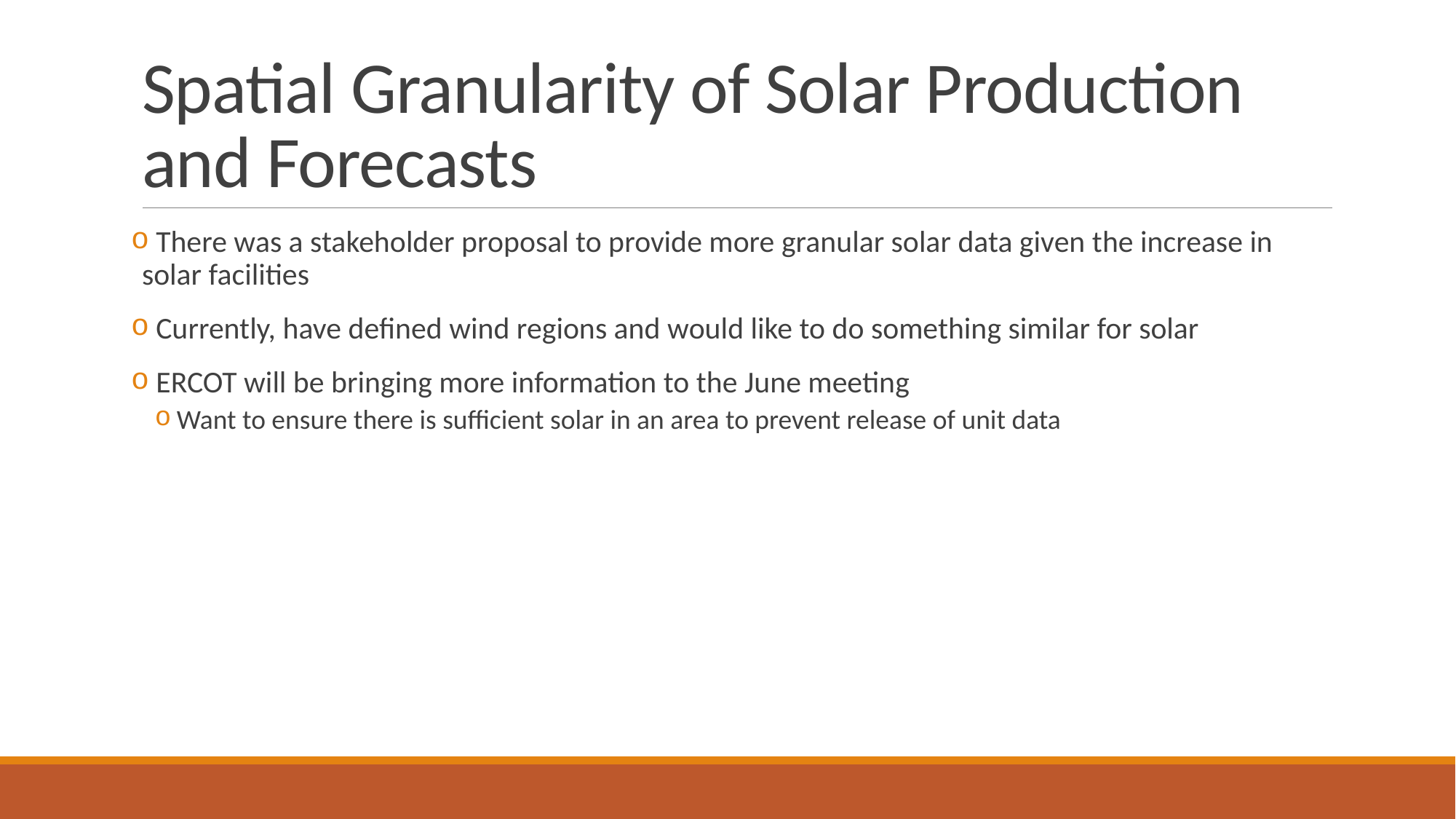

# Spatial Granularity of Solar Production and Forecasts
 There was a stakeholder proposal to provide more granular solar data given the increase in solar facilities
 Currently, have defined wind regions and would like to do something similar for solar
 ERCOT will be bringing more information to the June meeting
Want to ensure there is sufficient solar in an area to prevent release of unit data